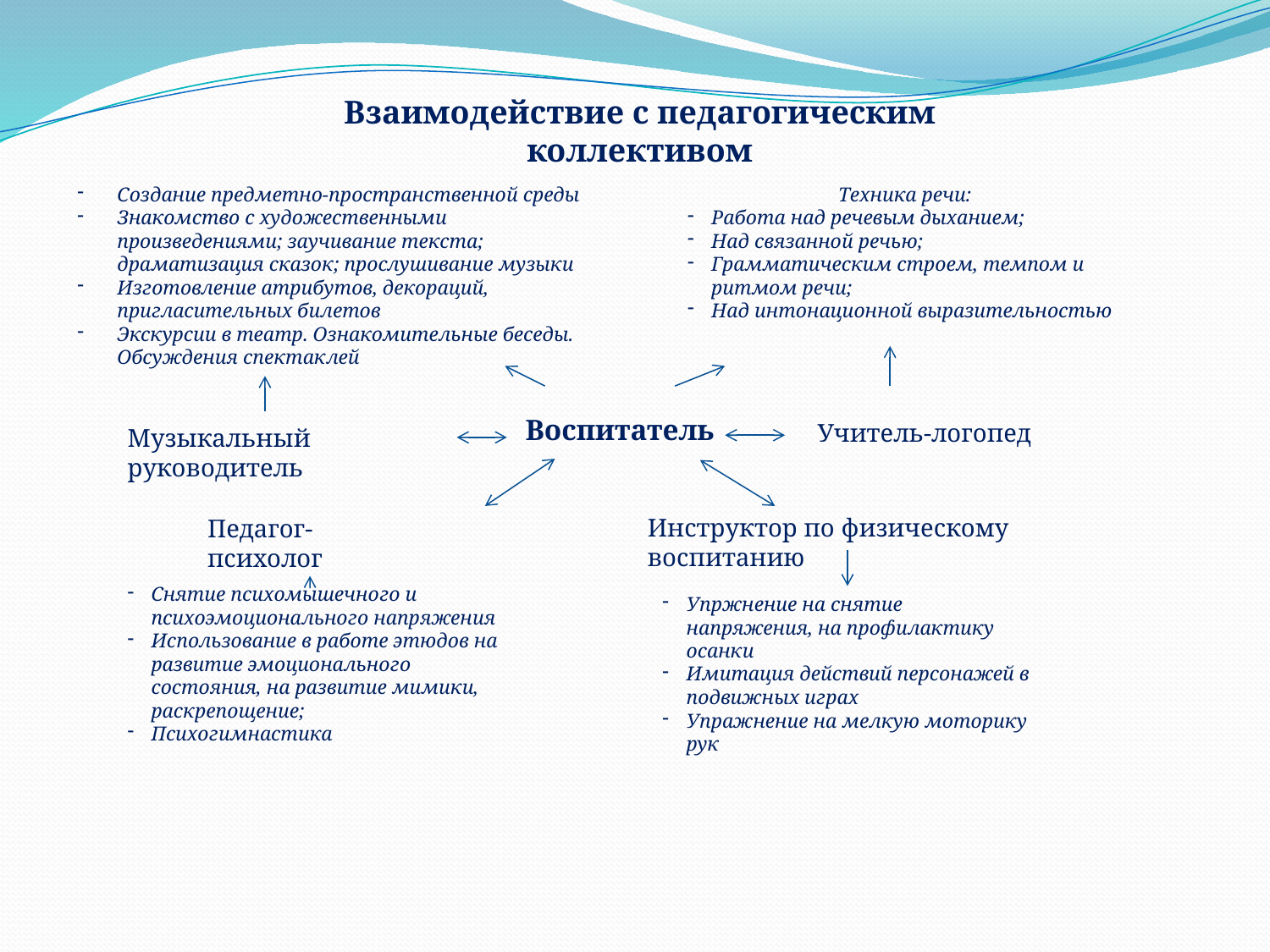

Взаимодействие с педагогическим коллективом
Создание предметно-пространственной среды
Знакомство с художественными произведениями; заучивание текста; драматизация сказок; прослушивание музыки
Изготовление атрибутов, декораций, пригласительных билетов
Экскурсии в театр. Ознакомительные беседы. Обсуждения спектаклей
Техника речи:
Работа над речевым дыханием;
Над связанной речью;
Грамматическим строем, темпом и ритмом речи;
Над интонационной выразительностью
Воспитатель
Учитель-логопед
Музыкальный руководитель
Инструктор по физическому воспитанию
Педагог-психолог
Снятие психомышечного и психоэмоционального напряжения
Использование в работе этюдов на развитие эмоционального состояния, на развитие мимики, раскрепощение;
Психогимнастика
Упржнение на снятие напряжения, на профилактику осанки
Имитация действий персонажей в подвижных играх
Упражнение на мелкую моторику рук